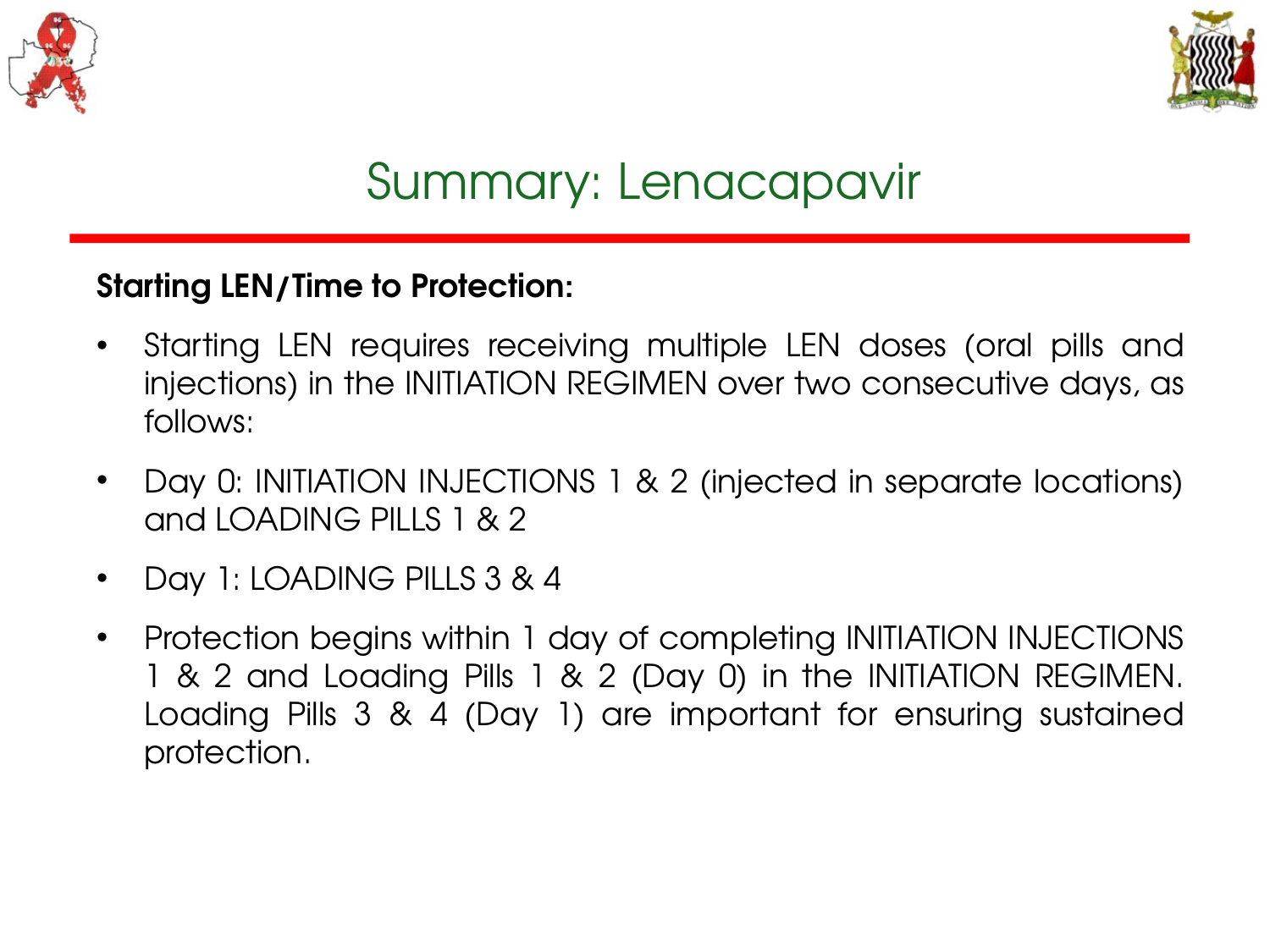

# Summary: Lenacapavir
Starting LEN/Time to Protection:
Starting LEN requires receiving multiple LEN doses (oral pills and injections) in the INITIATION REGIMEN over two consecutive days, as follows:
Day 0: INITIATION INJECTIONS 1 & 2 (injected in separate locations) and LOADING PILLS 1 & 2
Day 1: LOADING PILLS 3 & 4
Protection begins within 1 day of completing INITIATION INJECTIONS 1 & 2 and Loading Pills 1 & 2 (Day 0) in the INITIATION REGIMEN. Loading Pills 3 & 4 (Day 1) are important for ensuring sustained protection.